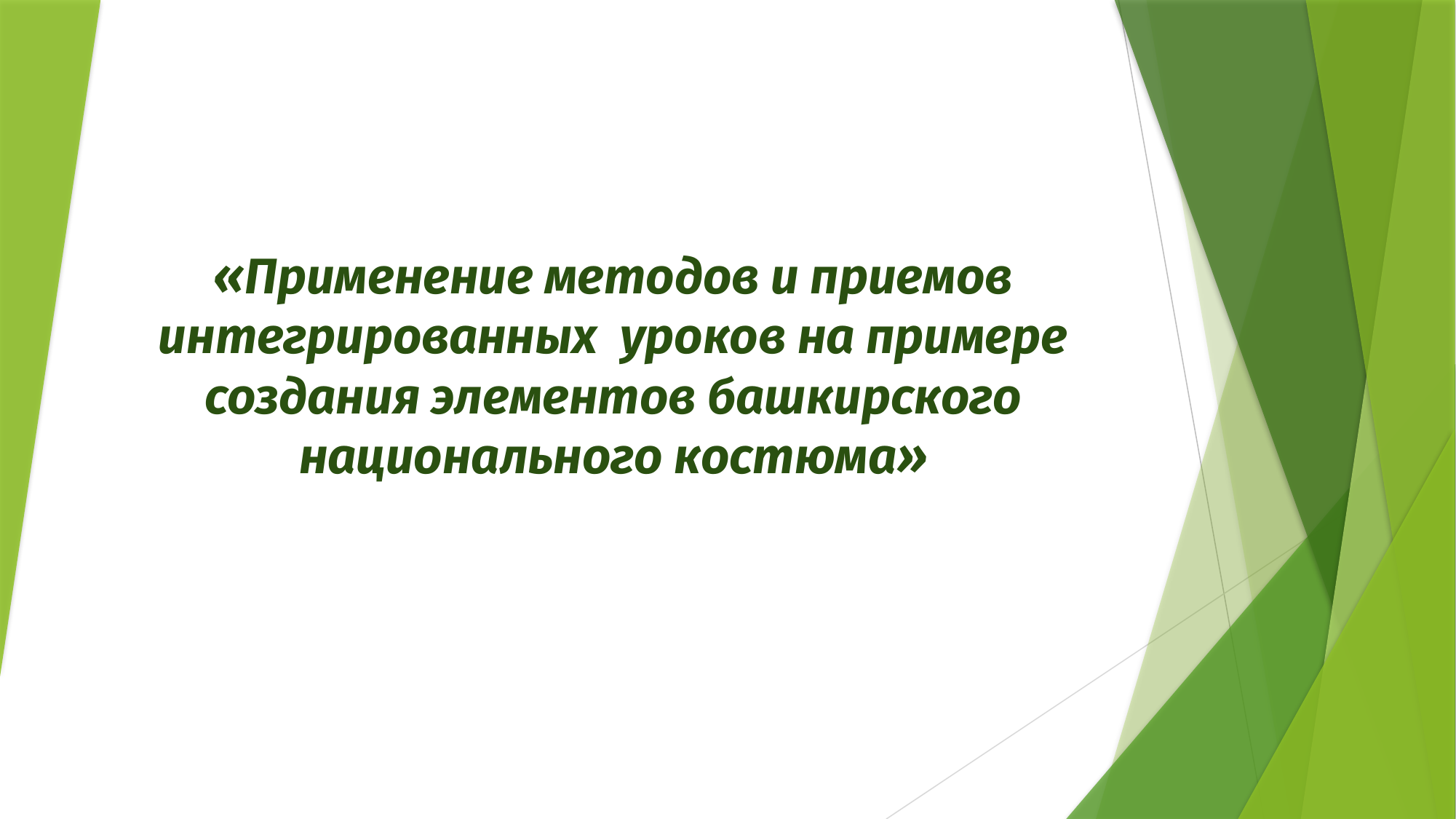

«Применение методов и приемов интегрированных  уроков на примере создания элементов башкирского национального костюма»